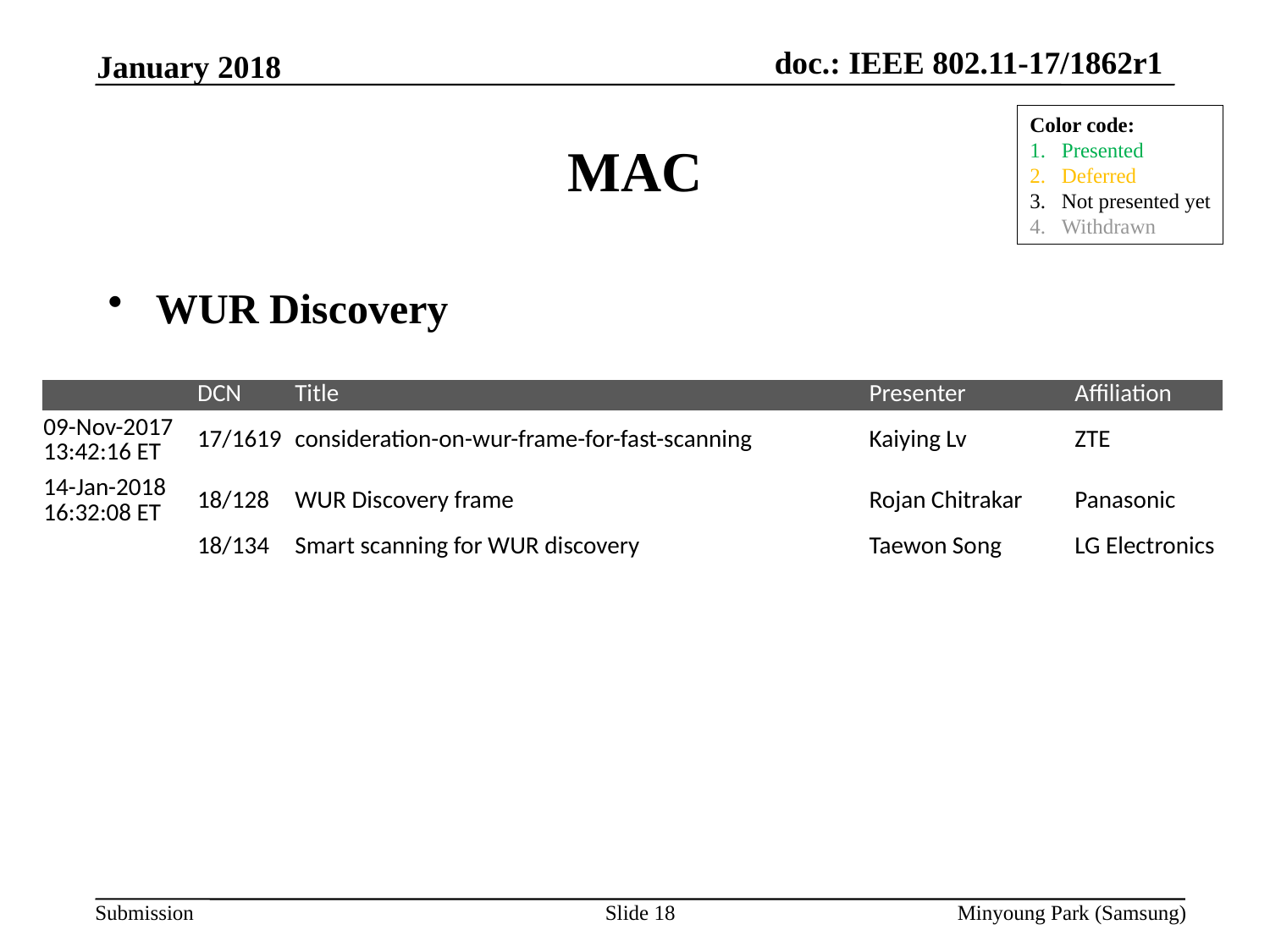

January 2018
# MAC
Color code:
Presented
Deferred
Not presented yet
Withdrawn
WUR Discovery

|  | DCN | Title | Presenter | Affiliation |
| --- | --- | --- | --- | --- |
| 09-Nov-2017 13:42:16 ET | 17/1619 | consideration-on-wur-frame-for-fast-scanning | Kaiying Lv | ZTE |
| 14-Jan-2018 16:32:08 ET | 18/128 | WUR Discovery frame | Rojan Chitrakar | Panasonic |
|  | 18/134 | Smart scanning for WUR discovery | Taewon Song | LG Electronics |
Slide 18
Minyoung Park (Samsung)